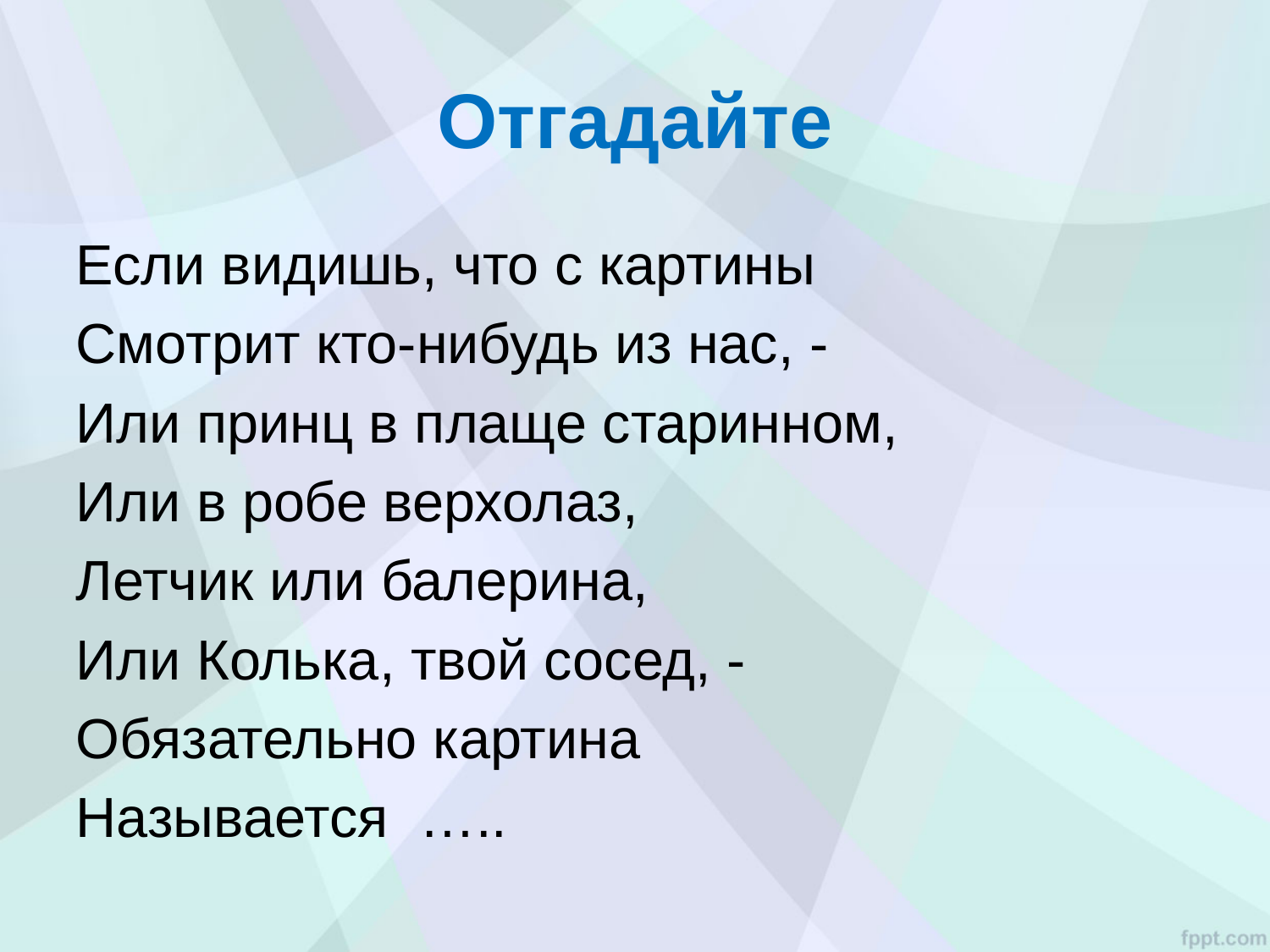

# Отгадайте
Если видишь, что с картины
Смотрит кто-нибудь из нас, -
Или принц в плаще старинном,
Или в робе верхолаз,
Летчик или балерина,
Или Колька, твой сосед, -
Обязательно картина
Называется  …..